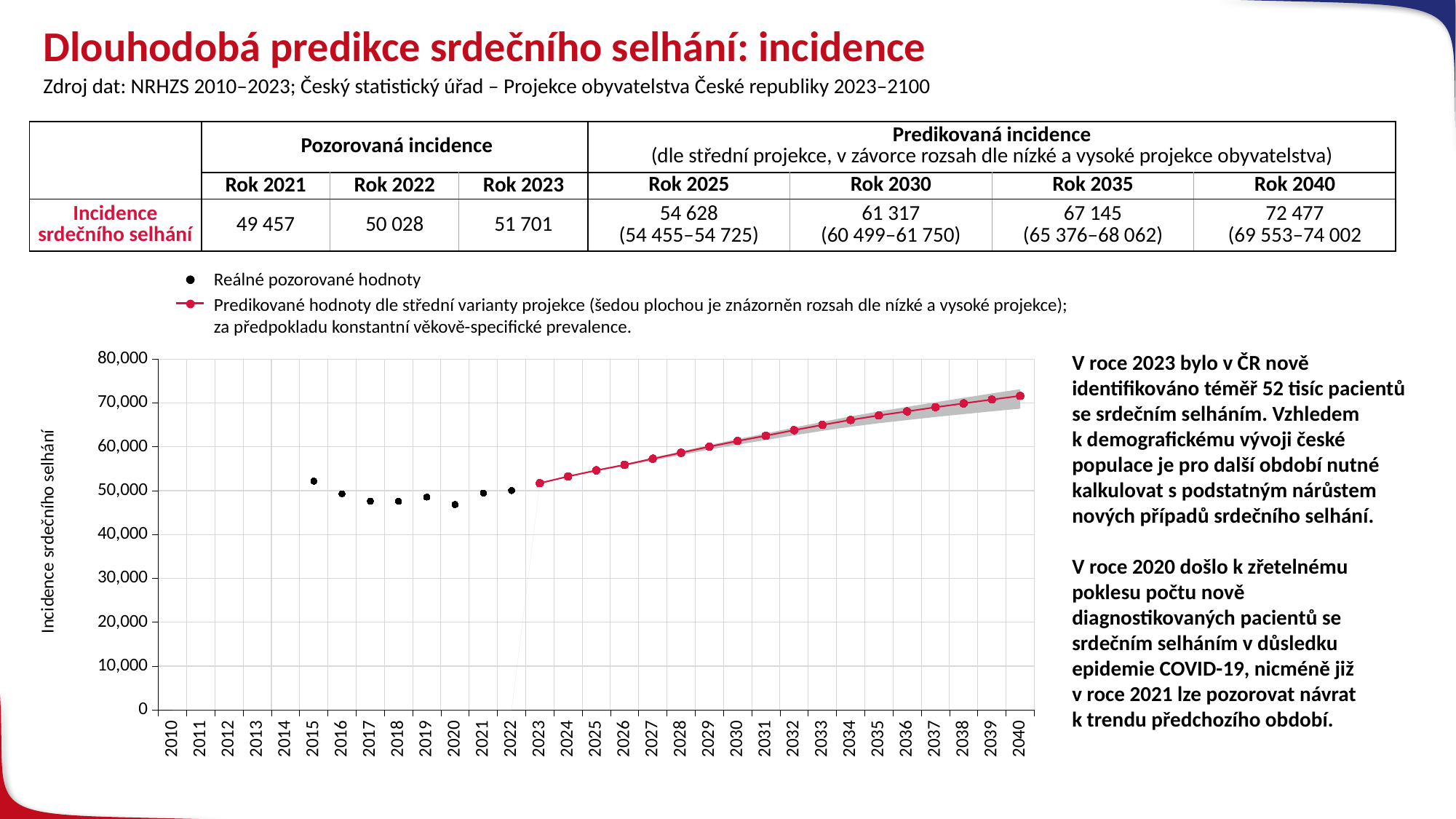

# Dlouhodobá predikce srdečního selhání: incidence
Zdroj dat: NRHZS 2010–2023; Český statistický úřad – Projekce obyvatelstva České republiky 2023–2100
|  | Pozorovaná incidence |  |  | Predikovaná incidence (dle střední projekce, v závorce rozsah dle nízké a vysoké projekce obyvatelstva) |  |  |  |
| --- | --- | --- | --- | --- | --- | --- | --- |
|  | Rok 2021 | Rok 2022 | Rok 2023 | Rok 2025 | Rok 2030 | Rok 2035 | Rok 2040 |
| Incidence srdečního selhání | 49 457 | 50 028 | 51 701 | 54 628 (54 455–54 725) | 61 317 (60 499–61 750) | 67 145 (65 376–68 062) | 72 477 (69 553–74 002 |
Reálné pozorované hodnoty

Predikované hodnoty dle střední varianty projekce (šedou plochou je znázorněn rozsah dle nízké a vysoké projekce);
za předpokladu konstantní věkově-specifické prevalence.

### Chart

| Category | L | U-L | POZ | N |
|---|---|---|---|---|
| 2010 | None | None | None | None |
| 2011 | None | None | None | None |
| 2012 | None | None | None | None |
| 2013 | None | None | None | None |
| 2014 | None | None | None | None |
| 2015 | None | None | 52161.0 | None |
| 2016 | None | None | 49287.0 | None |
| 2017 | None | None | 47587.0 | None |
| 2018 | None | None | 47562.0 | None |
| 2019 | None | None | 48529.0 | None |
| 2020 | None | None | 46829.0 | None |
| 2021 | None | None | 49457.0 | None |
| 2022 | None | None | 50028.0 | None |
| 2023 | 51701.0 | 0.0 | 51701.0 | 51701.0 |
| 2024 | 53160.22030591778 | 125.92263431952597 | None | 53240.70358600264 |
| 2025 | 54454.95942824802 | 269.6752318322324 | None | 54628.18964900597 |
| 2026 | 55614.18096042192 | 424.75624501128186 | None | 55888.54776107788 |
| 2027 | 56895.97428059817 | 605.0035742464752 | None | 57287.94933686393 |
| 2028 | 58114.98124621536 | 809.0954702685194 | None | 58640.69600760124 |
| 2029 | 59365.490137287095 | 1020.8173862827462 | None | 60031.195527350654 |
| 2030 | 60498.90978825925 | 1251.4983982962221 | None | 61317.41230338586 |
| 2031 | 61540.0006370212 | 1501.4435082438285 | None | 62524.324759884745 |
| 2032 | 62624.54272888347 | 1773.4413777877926 | None | 63789.10361775623 |
| 2033 | 63627.50041522692 | 2063.796785020553 | None | 64984.5788268119 |
| 2034 | 64559.30262392011 | 2368.887023976 | None | 66118.59253890214 |
| 2035 | 65376.31441622141 | 2685.343686323082 | None | 67145.29583272919 |
| 2036 | 66085.99857228632 | 3013.7129393062496 | None | 68072.16249230082 |
| 2037 | 66798.09495031807 | 3359.3509155054635 | None | 69012.02991102404 |
| 2038 | 67443.14360193245 | 3715.9176835808757 | None | 69891.3344822289 |
| 2039 | 68088.55990354723 | 4078.2969854201365 | None | 70774.79753285195 |
| 2040 | 68682.85382892335 | 4442.430264015886 | None | 71607.03792141975 |
V roce 2023 bylo v ČR nově identifikováno téměř 52 tisíc pacientů se srdečním selháním. Vzhledem k demografickému vývoji české populace je pro další období nutné kalkulovat s podstatným nárůstem nových případů srdečního selhání.

V roce 2020 došlo k zřetelnému poklesu počtu nově diagnostikovaných pacientů se srdečním selháním v důsledku epidemie COVID-19, nicméně již v roce 2021 lze pozorovat návrat k trendu předchozího období.